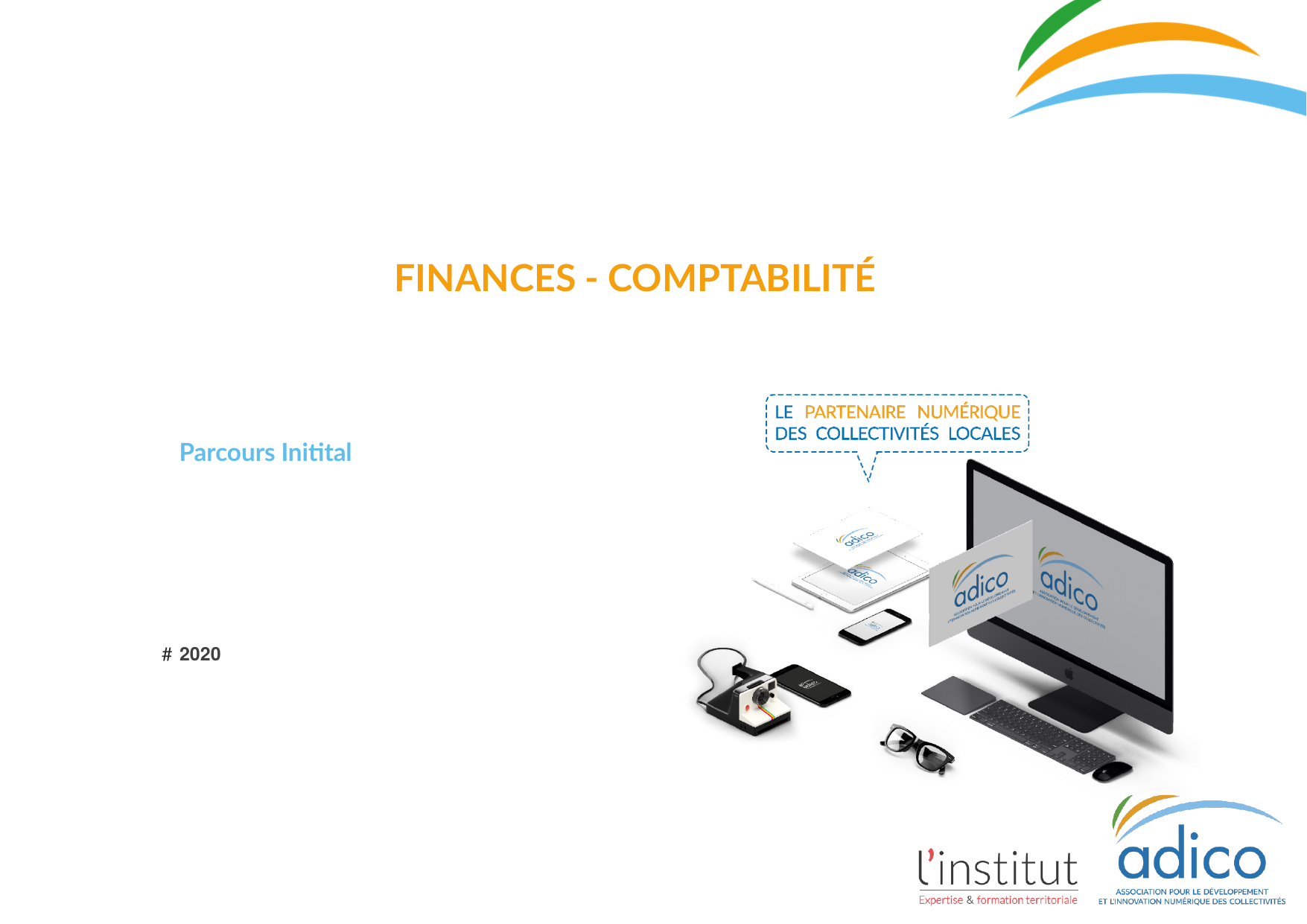

# FINANCES - COMPTABILITÉ
Parcours Initital
2020